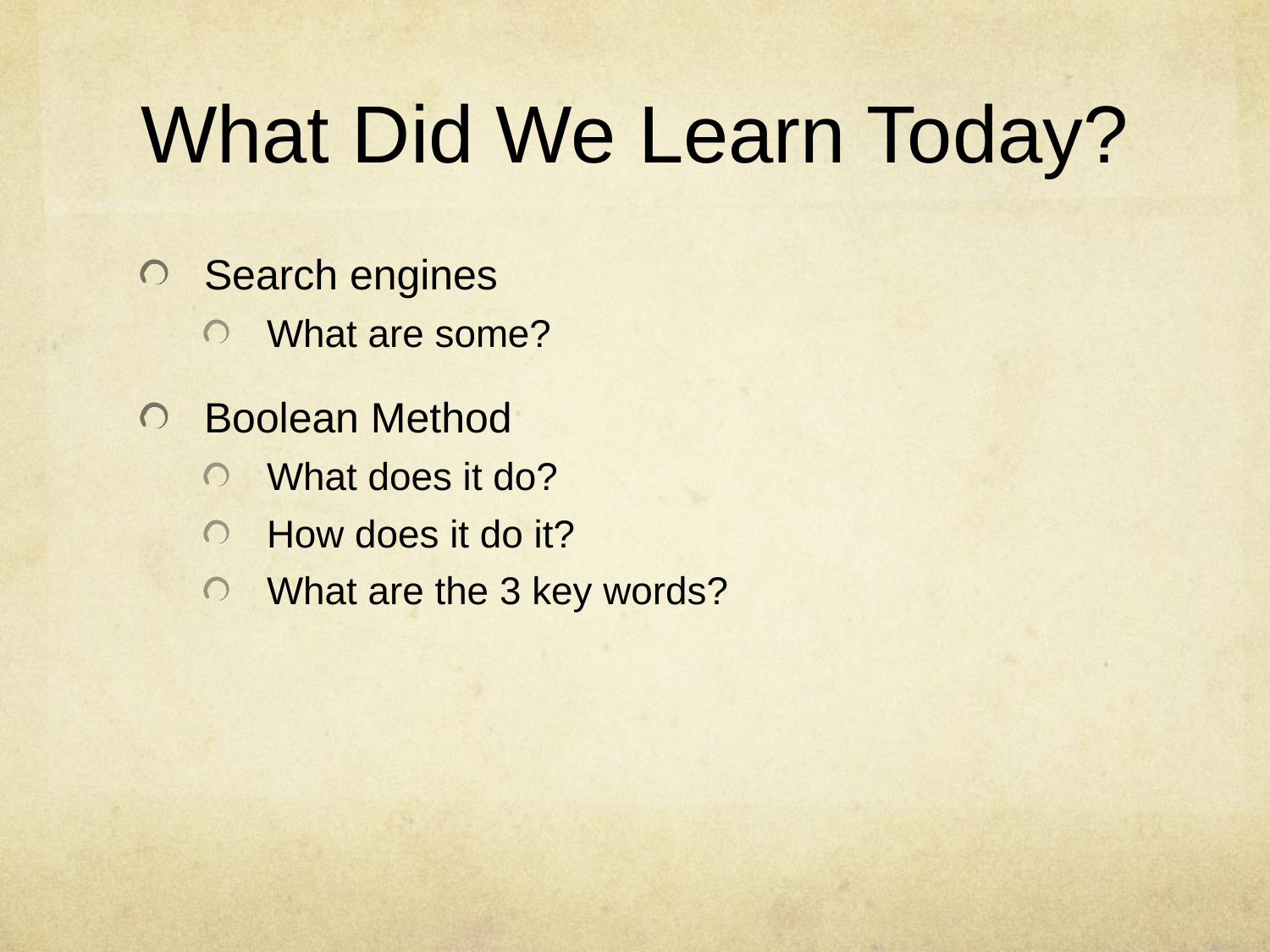

# What Did We Learn Today?
Search engines
What are some?
Boolean Method
What does it do?
How does it do it?
What are the 3 key words?